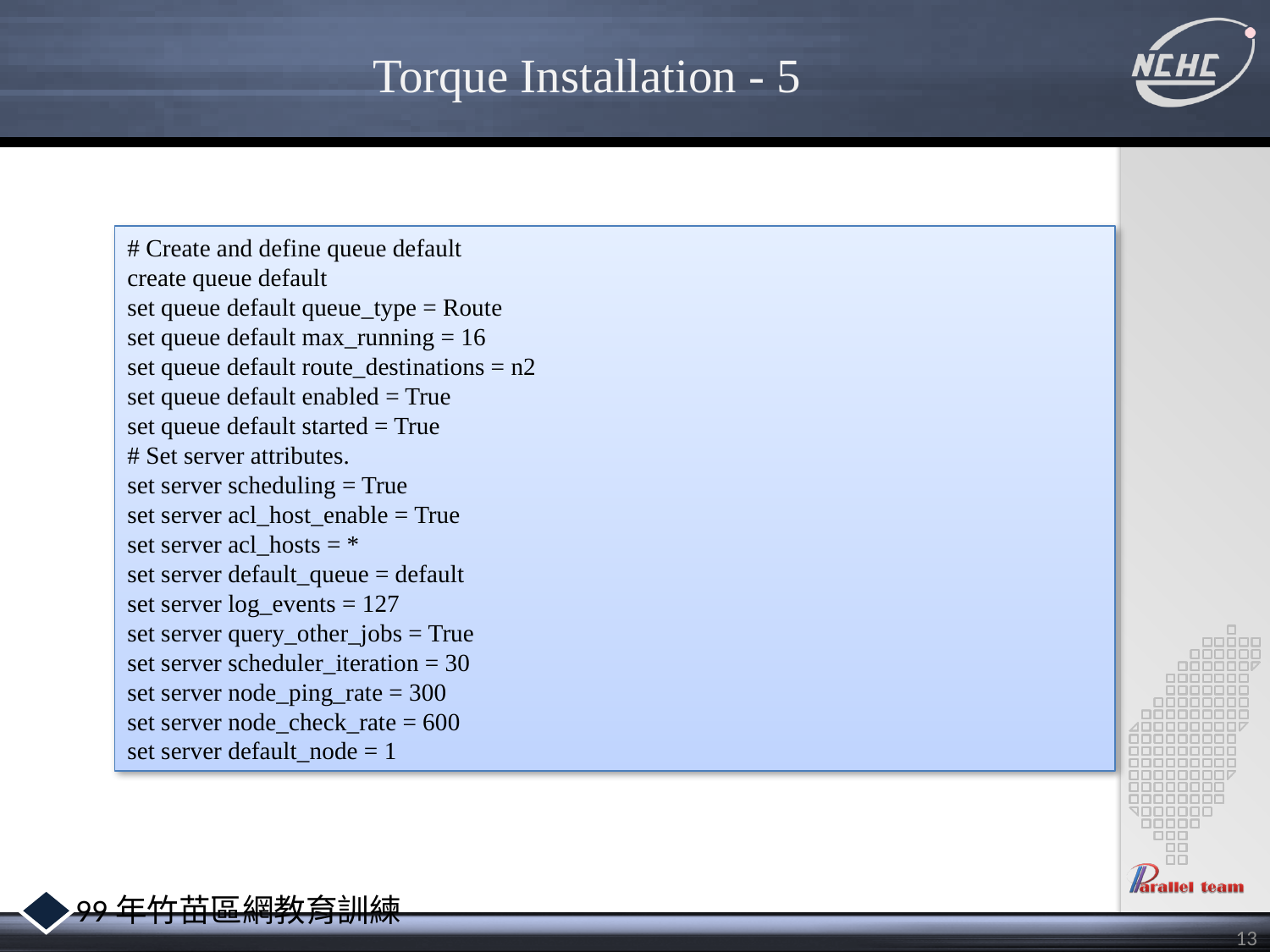

# Torque Installation - 5

# Create and define queue default
create queue default
set queue default queue_type = Route
set queue default max_running = 16
set queue default route_destinations = n2
set queue default enabled = True
set queue default started = True
# Set server attributes.
set server scheduling = True
set server acl_host_enable = True
set server acl_hosts = *
set server default_queue = default
set server log_events = 127
set server query_other_jobs = True
set server scheduler_iteration = 30
set server node_ping_rate = 300
set server node_check_rate = 600
set server default_node = 1
13